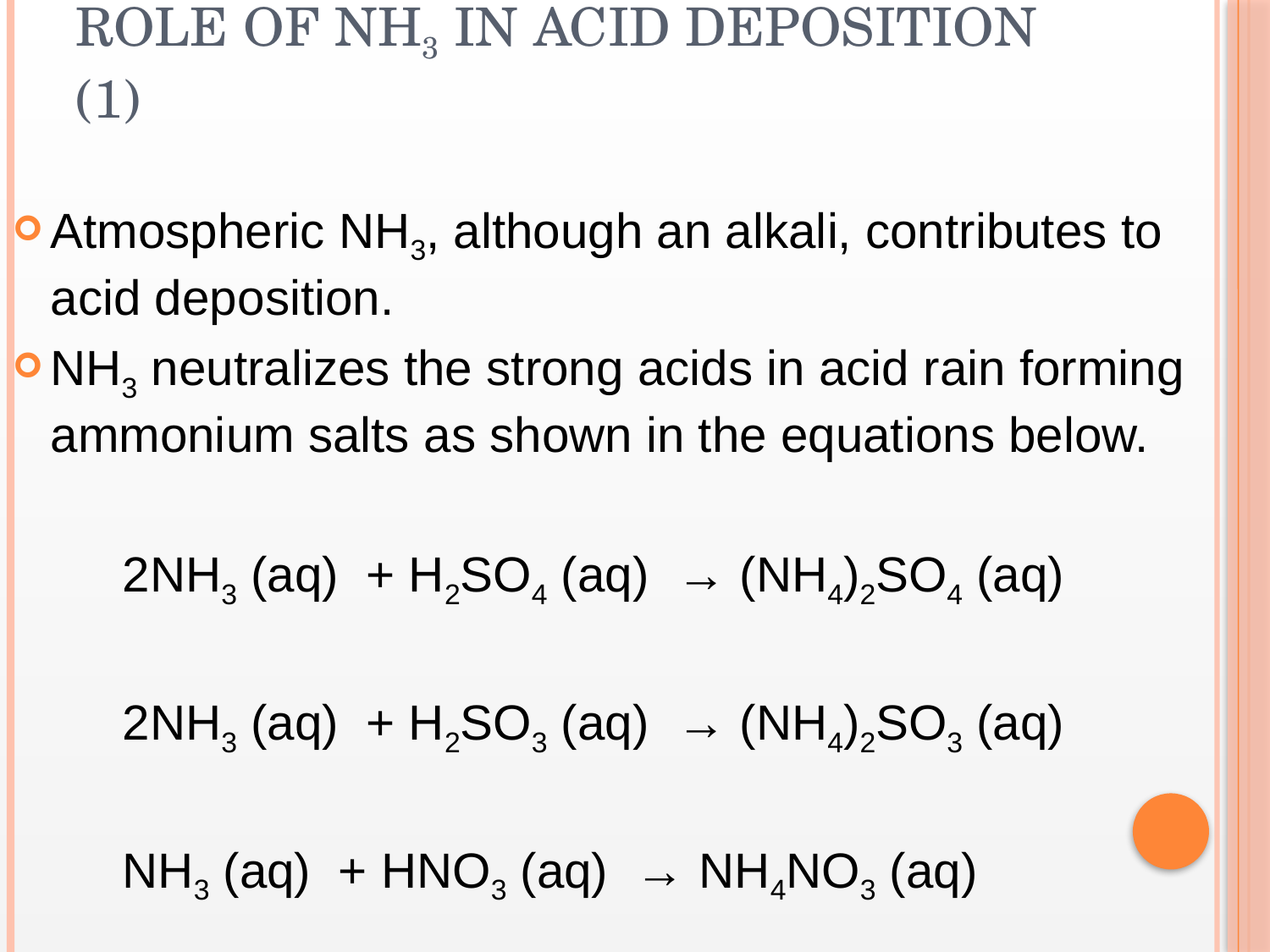

# Role of NH3 in acid deposition (1)
Atmospheric NH3, although an alkali, contributes to acid deposition.
NH3 neutralizes the strong acids in acid rain forming ammonium salts as shown in the equations below.

        2NH3 (aq)  + H2SO4 (aq)  → (NH4)2SO4 (aq)

        2NH3 (aq)  + H2SO3 (aq)  → (NH4)2SO3 (aq)

        NH3 (aq)  + HNO3 (aq)  → NH4NO3 (aq)